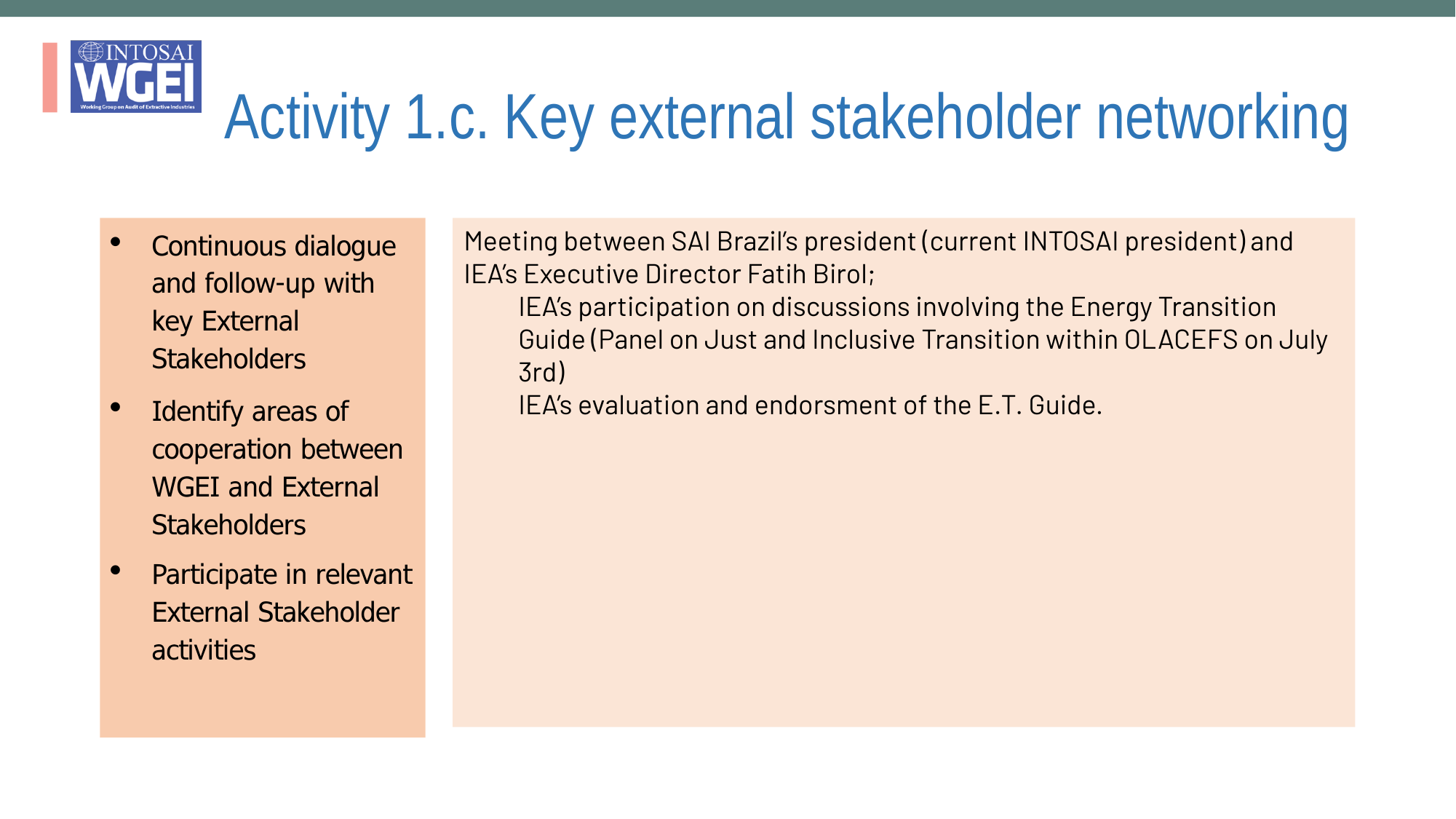

# Activity 1.c. Key external stakeholder networking
Continuous dialogue and follow-up with key External Stakeholders
Identify areas of cooperation between WGEI and External Stakeholders
Participate in relevant External Stakeholder activities

Meeting between SAI Brazil’s president (current INTOSAI president) and IEA’s Executive Director Fatih Birol;
IEA’s participation on discussions involving the Energy Transition Guide (Panel on Just and Inclusive Transition within OLACEFS on July 3rd)
IEA’s evaluation and endorsment of the E.T. Guide.